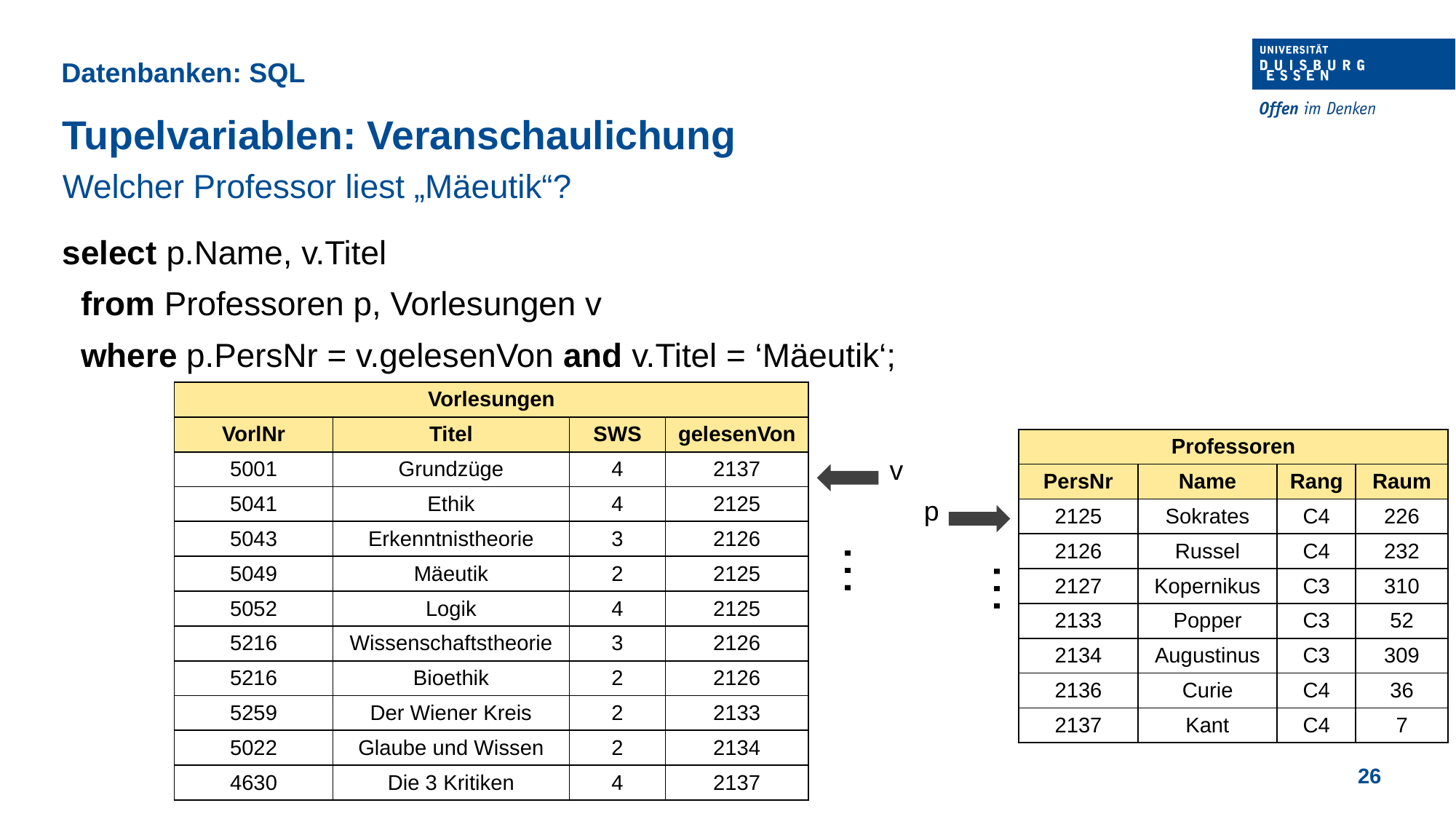

Datenbanken: SQL
Tupelvariablen: Veranschaulichung
Welcher Professor liest „Mäeutik“?
select p.Name, v.Titel
  from Professoren p, Vorlesungen v
  where p.PersNr = v.gelesenVon and v.Titel = ‘Mäeutik‘;
| Vorlesungen |  |  |  |
| --- | --- | --- | --- |
| VorlNr | Titel | SWS | gelesenVon |
| 5001 | Grundzüge | 4 | 2137 |
| 5041 | Ethik | 4 | 2125 |
| 5043 | Erkenntnistheorie | 3 | 2126 |
| 5049 | Mäeutik | 2 | 2125 |
| 5052 | Logik | 4 | 2125 |
| 5216 | Wissenschaftstheorie | 3 | 2126 |
| 5216 | Bioethik | 2 | 2126 |
| 5259 | Der Wiener Kreis | 2 | 2133 |
| 5022 | Glaube und Wissen | 2 | 2134 |
| 4630 | Die 3 Kritiken | 4 | 2137 |
| Professoren |  |  |  |
| --- | --- | --- | --- |
| PersNr | Name | Rang | Raum |
| 2125 | Sokrates | C4 | 226 |
| 2126 | Russel | C4 | 232 |
| 2127 | Kopernikus | C3 | 310 |
| 2133 | Popper | C3 | 52 |
| 2134 | Augustinus | C3 | 309 |
| 2136 | Curie | C4 | 36 |
| 2137 | Kant | C4 | 7 |
v

p

…
…
26